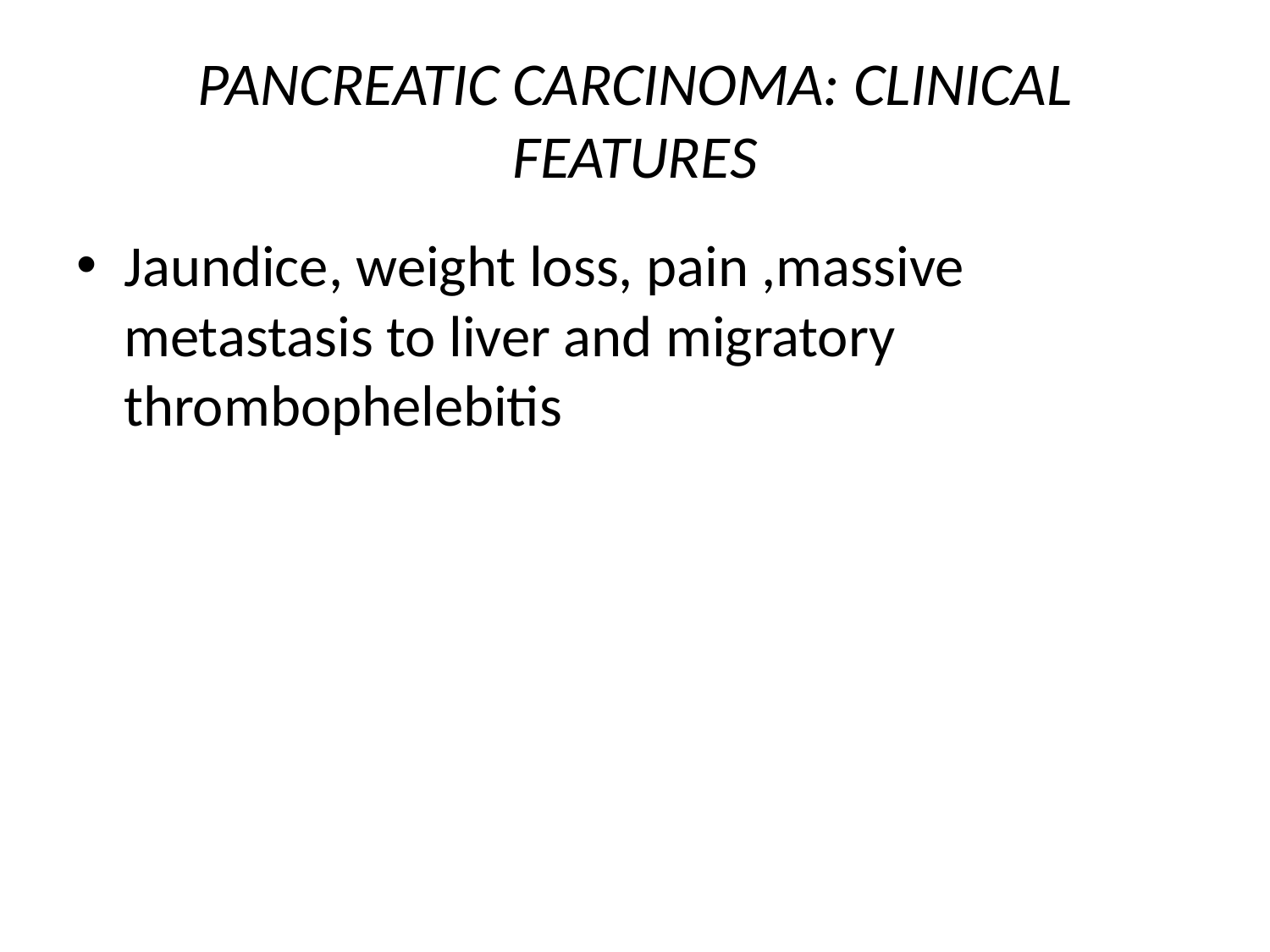

# PANCREATIC CARCINOMA: CLINICAL FEATURES
Jaundice, weight loss, pain ,massive metastasis to liver and migratory thrombophelebitis